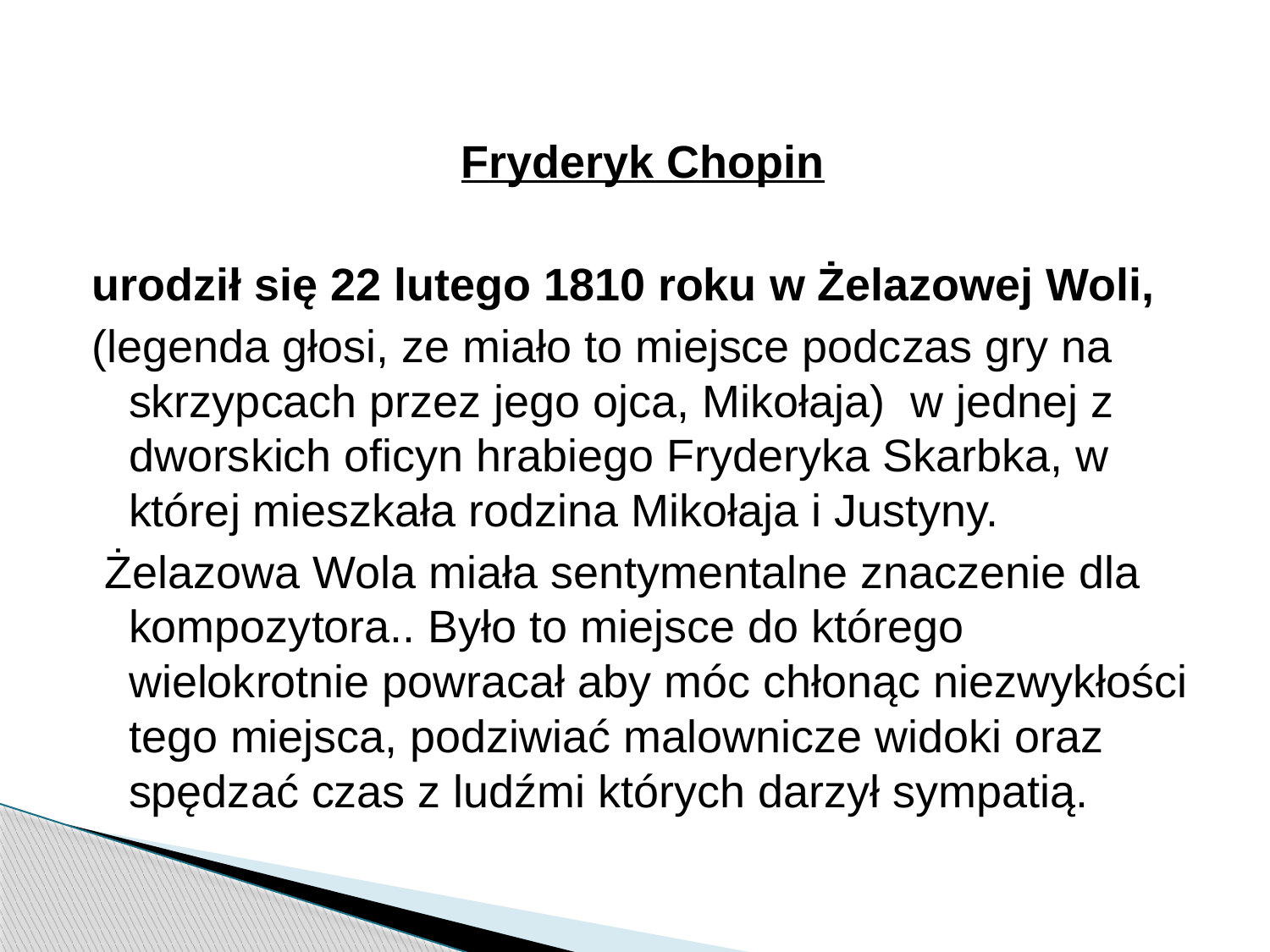

#
Fryderyk Chopin

urodził się 22 lutego 1810 roku w Żelazowej Woli,
(legenda głosi, ze miało to miejsce podczas gry na skrzypcach przez jego ojca, Mikołaja)  w jednej z dworskich oficyn hrabiego Fryderyka Skarbka, w której mieszkała rodzina Mikołaja i Justyny.
 Żelazowa Wola miała sentymentalne znaczenie dla kompozytora.. Było to miejsce do którego wielokrotnie powracał aby móc chłonąc niezwykłości tego miejsca, podziwiać malownicze widoki oraz spędzać czas z ludźmi których darzył sympatią.